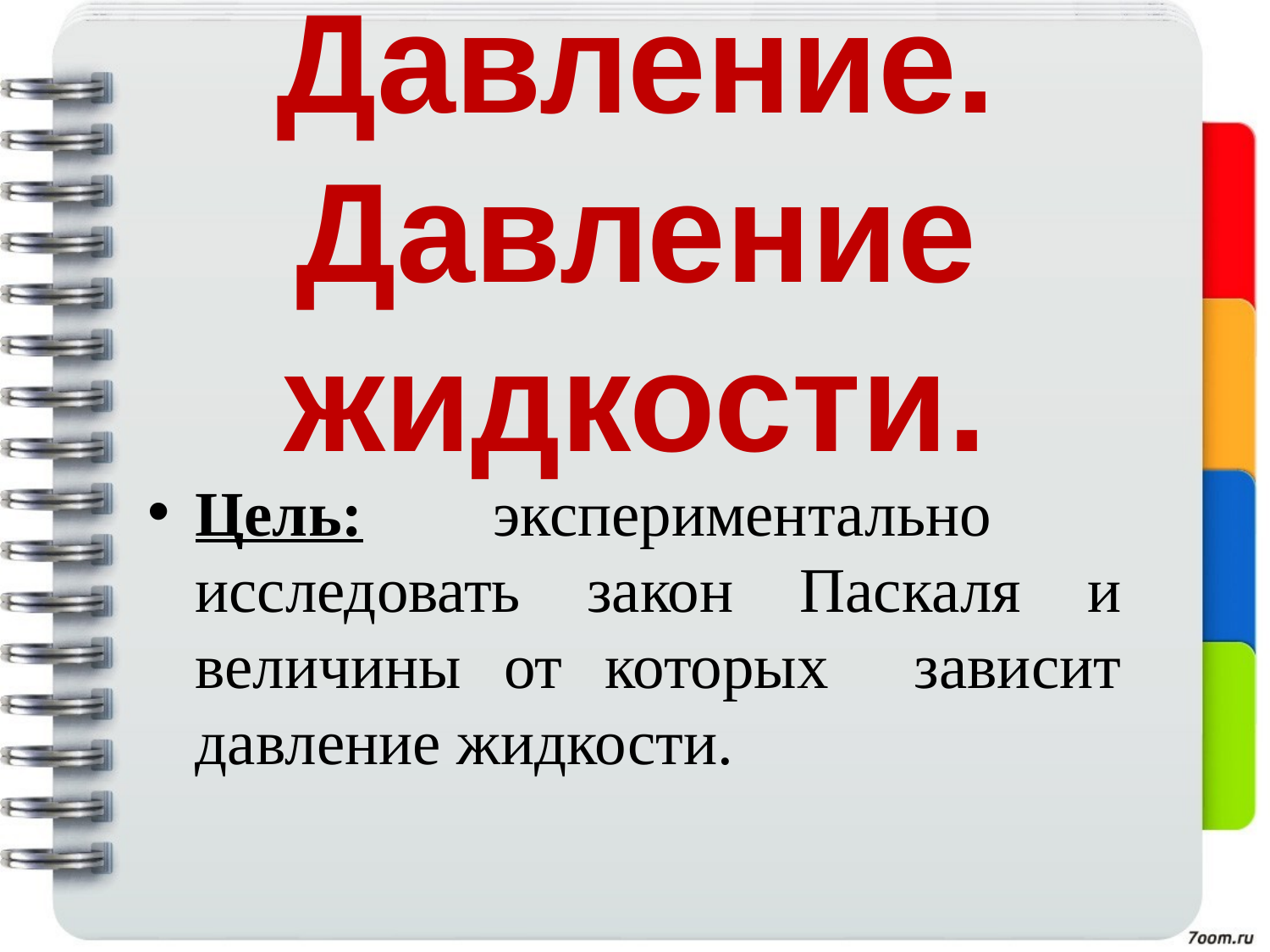

# Давление. Давление жидкости.
Цель: экспериментально  исследовать закон Паскаля и величины от которых  зависит давление жидкости.